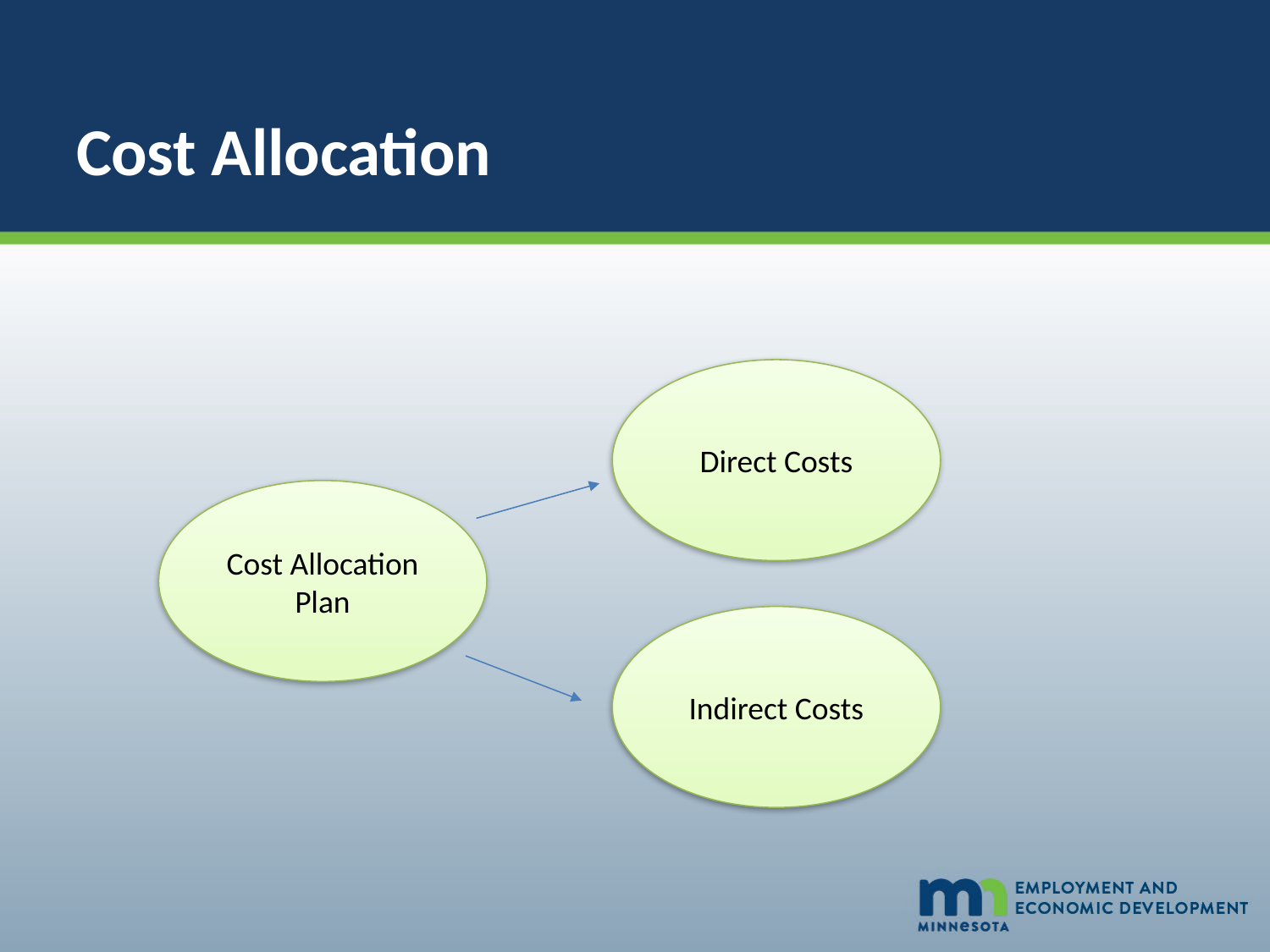

# Cost Allocation
Direct Costs
Cost Allocation Plan
Indirect Costs